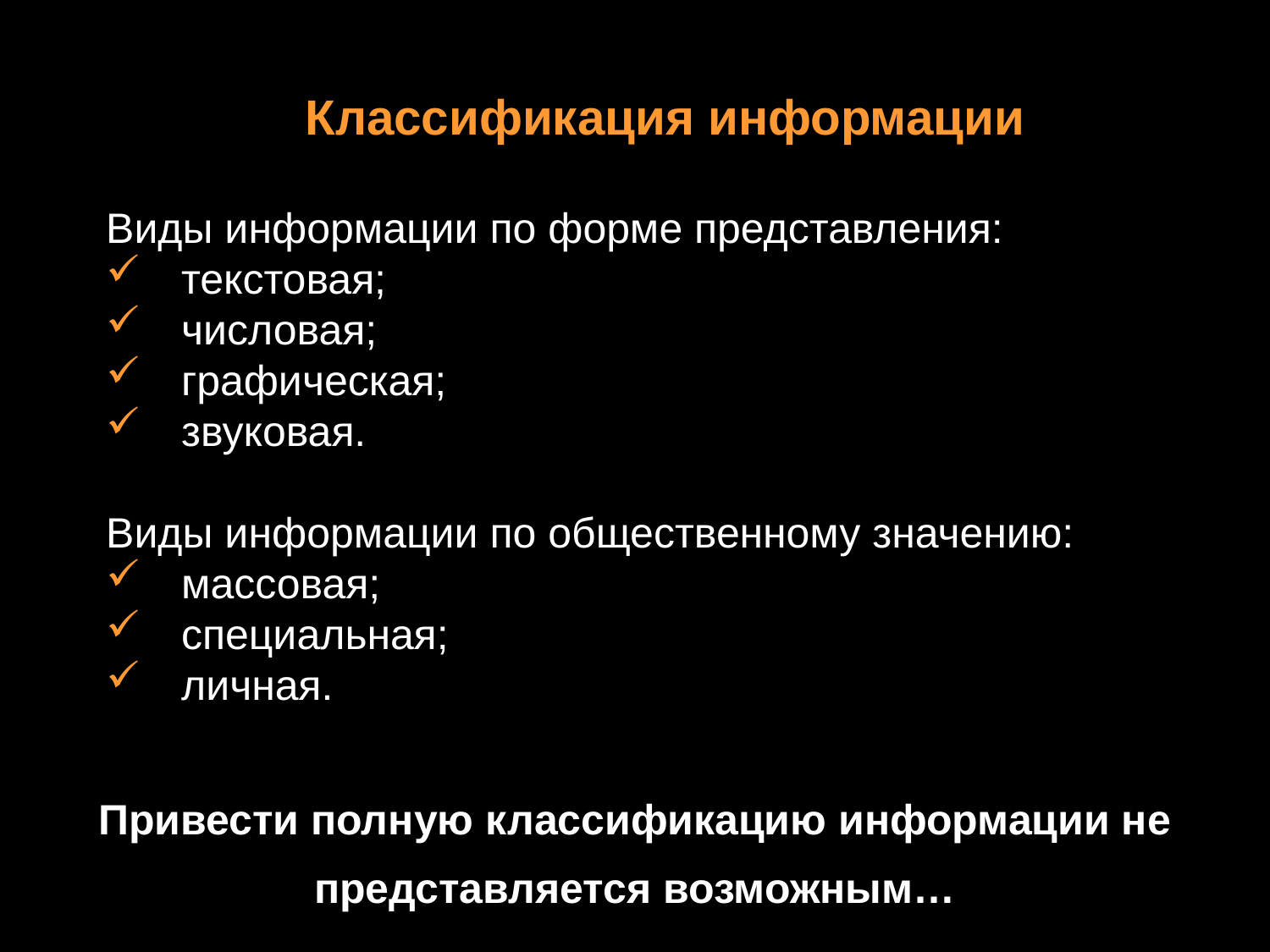

Классификация информации
Виды информации по форме представления:
 текстовая;
 числовая;
 графическая;
 звуковая.

Виды информации по общественному значению:
 массовая;
 специальная;
 личная.
Привести полную классификацию информации не представляется возможным…